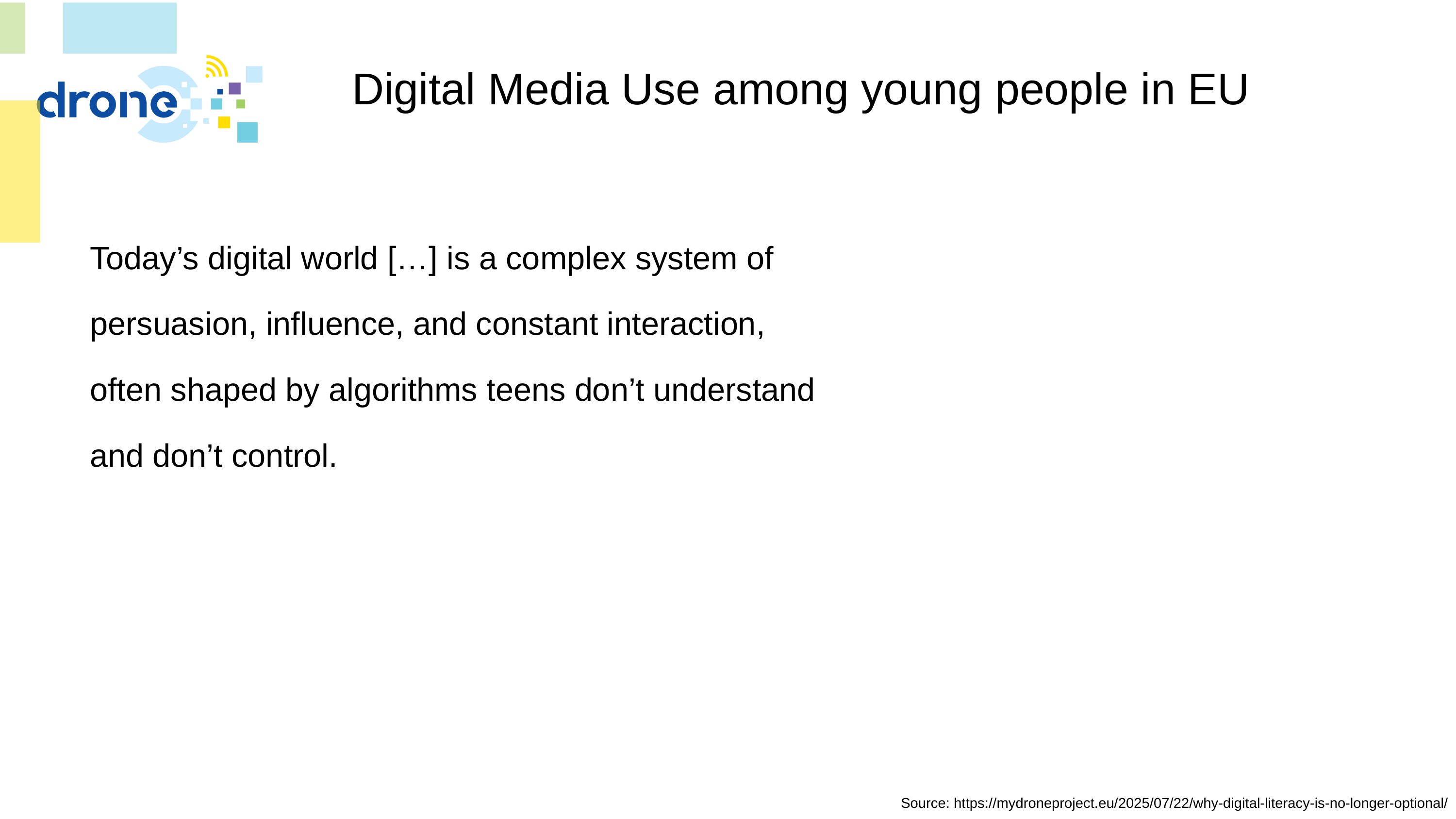

# Digital Media Use among young people in EU

Today’s digital world […] is a complex system of persuasion, influence, and constant interaction, often shaped by algorithms teens don’t understand and don’t control.

Source: https://mydroneproject.eu/2025/07/22/why-digital-literacy-is-no-longer-optional/